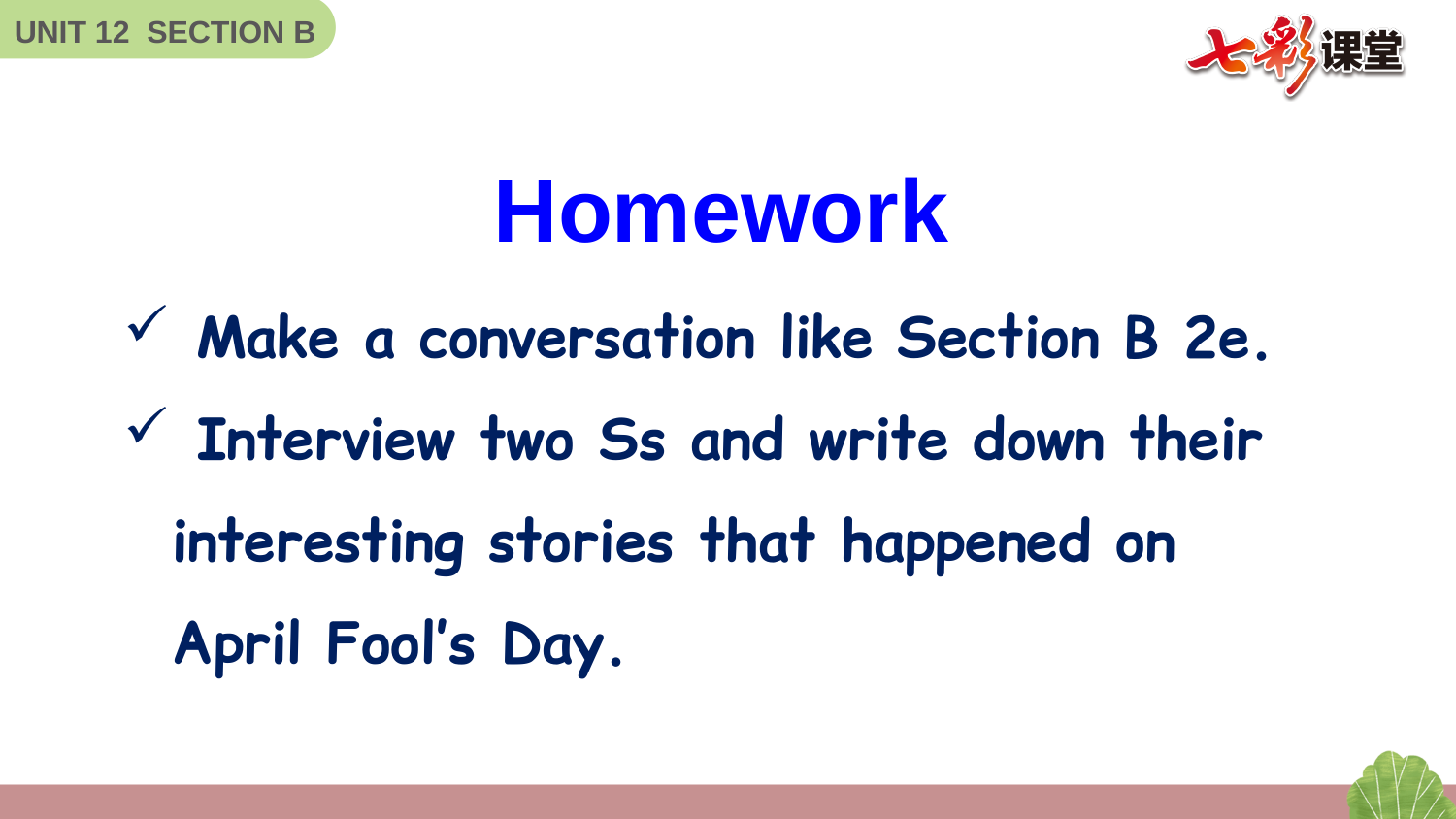

Homework
Make a conversation like Section B 2e.
Interview two Ss and write down their
  interesting stories that happened on
  April Fool’s Day.